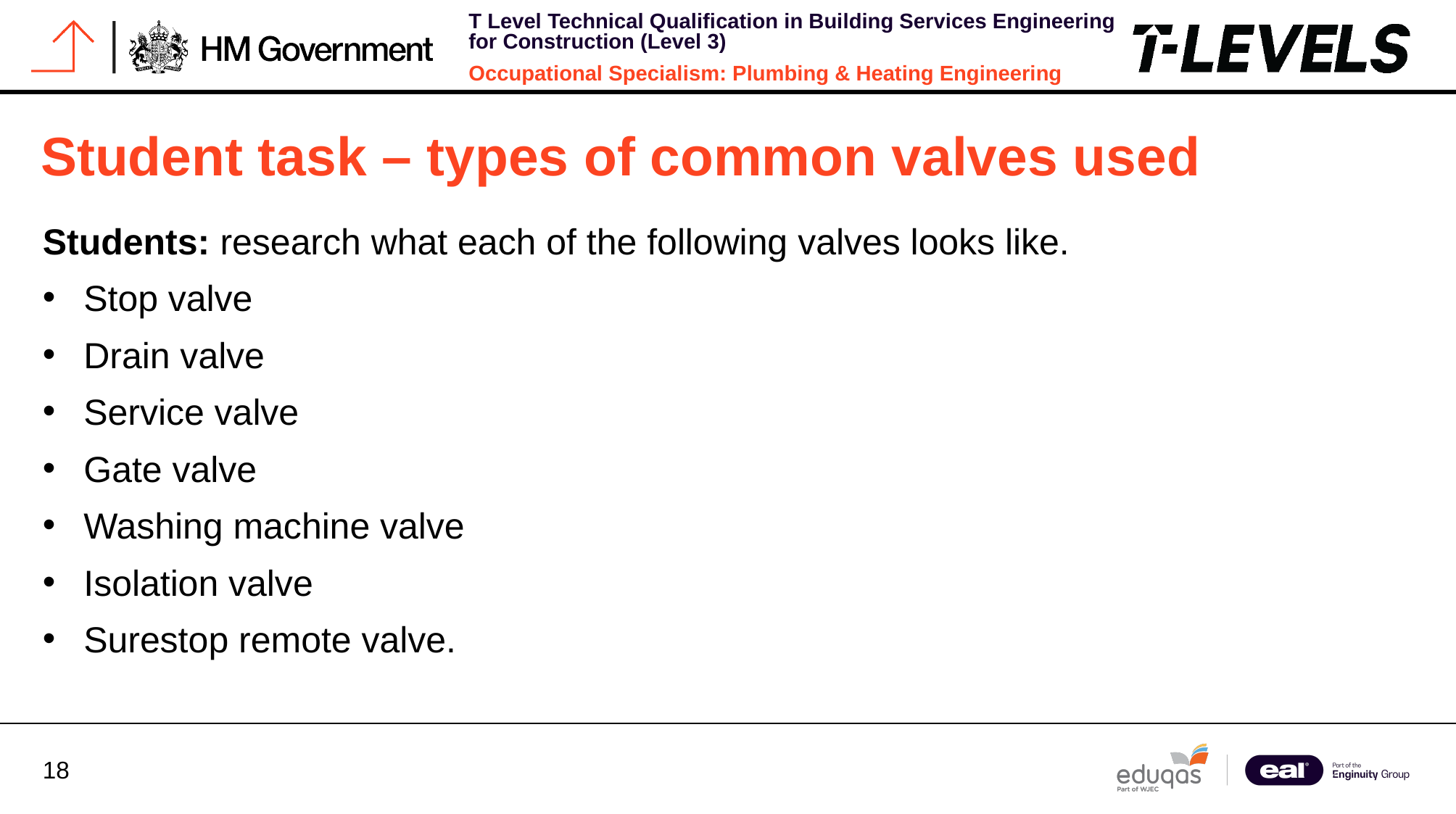

Student task – types of common valves used
Students: research what each of the following valves looks like.
Stop valve
Drain valve
Service valve
Gate valve
Washing machine valve
Isolation valve
Surestop remote valve.